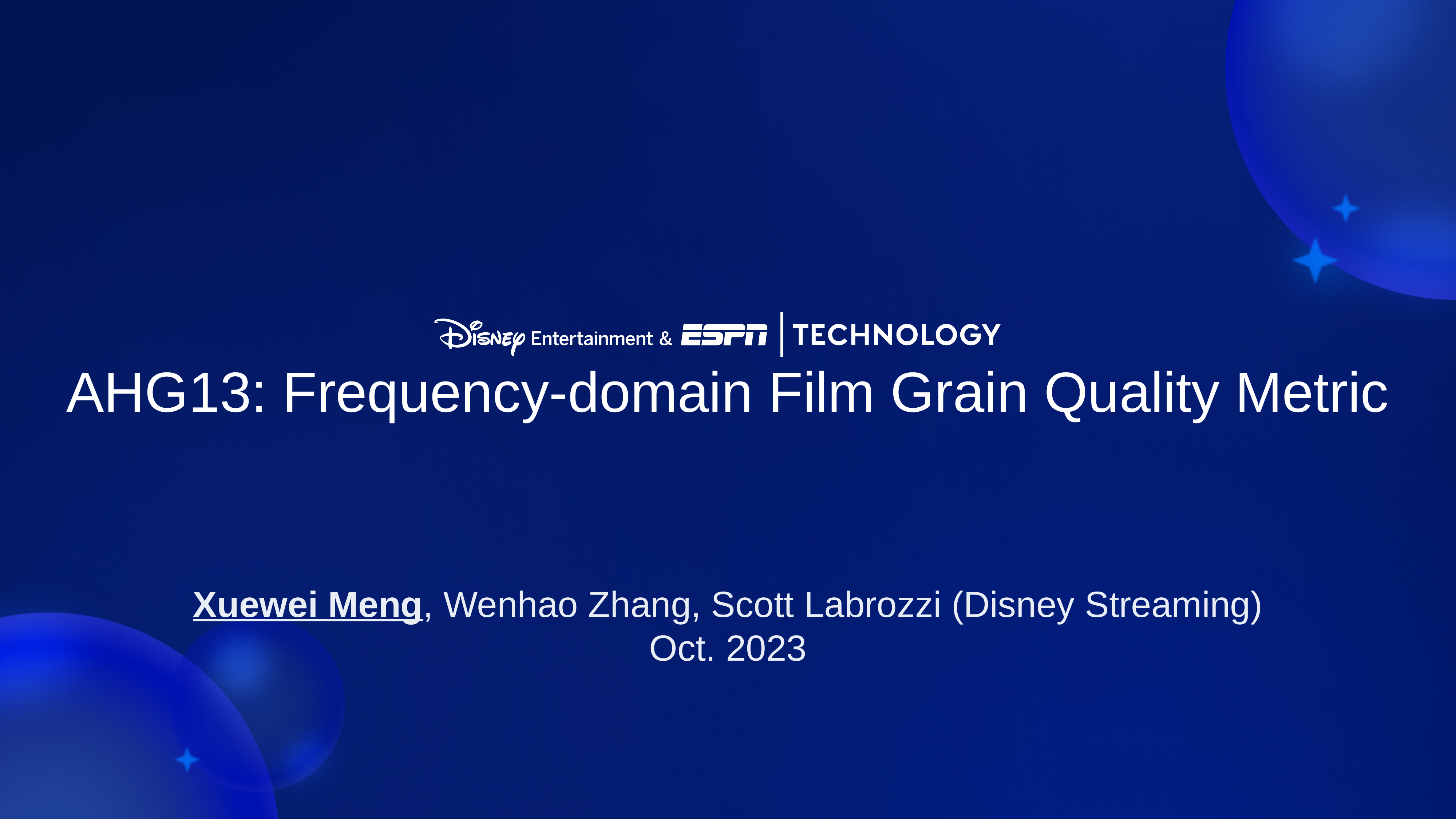

# AHG13: Frequency-domain Film Grain Quality Metric
Xuewei Meng, Wenhao Zhang, Scott Labrozzi (Disney Streaming)
Oct. 2023